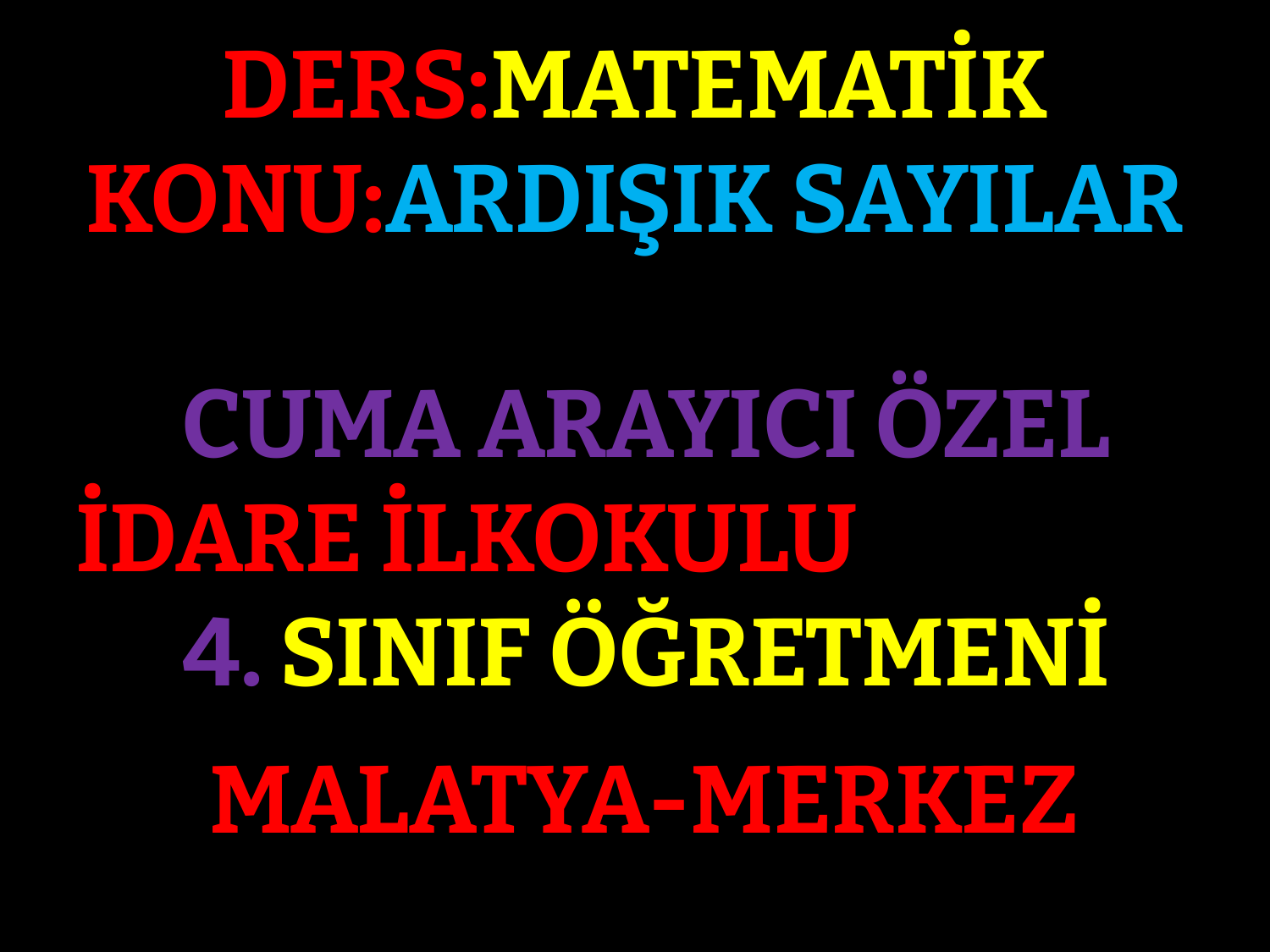

DERS:MATEMATİK
KONU:ARDIŞIK SAYILAR
#
CUMA ARAYICI ÖZEL İDARE İLKOKULU                      4. SINIF ÖĞRETMENİ
MALATYA-MERKEZ